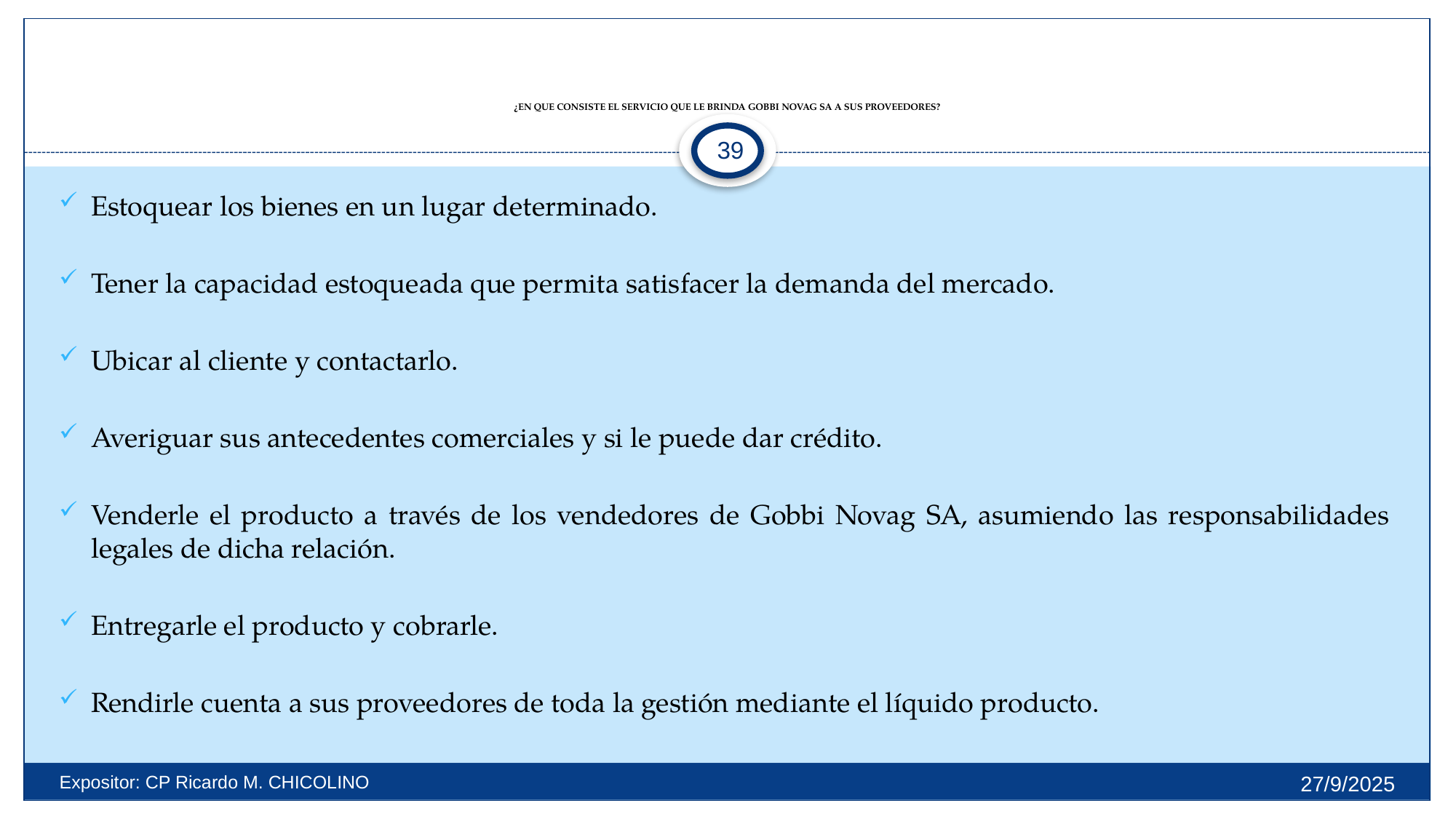

# ¿EN QUE CONSISTE EL SERVICIO QUE LE BRINDA GOBBI NOVAG SA A SUS PROVEEDORES?
39
Estoquear los bienes en un lugar determinado.

Tener la capacidad estoqueada que permita satisfacer la demanda del mercado.

Ubicar al cliente y contactarlo.

Averiguar sus antecedentes comerciales y si le puede dar crédito.

Venderle el producto a través de los vendedores de Gobbi Novag SA, asumiendo las responsabilidades legales de dicha relación.

Entregarle el producto y cobrarle.

Rendirle cuenta a sus proveedores de toda la gestión mediante el líquido producto.

27/9/2025
Expositor: CP Ricardo M. CHICOLINO